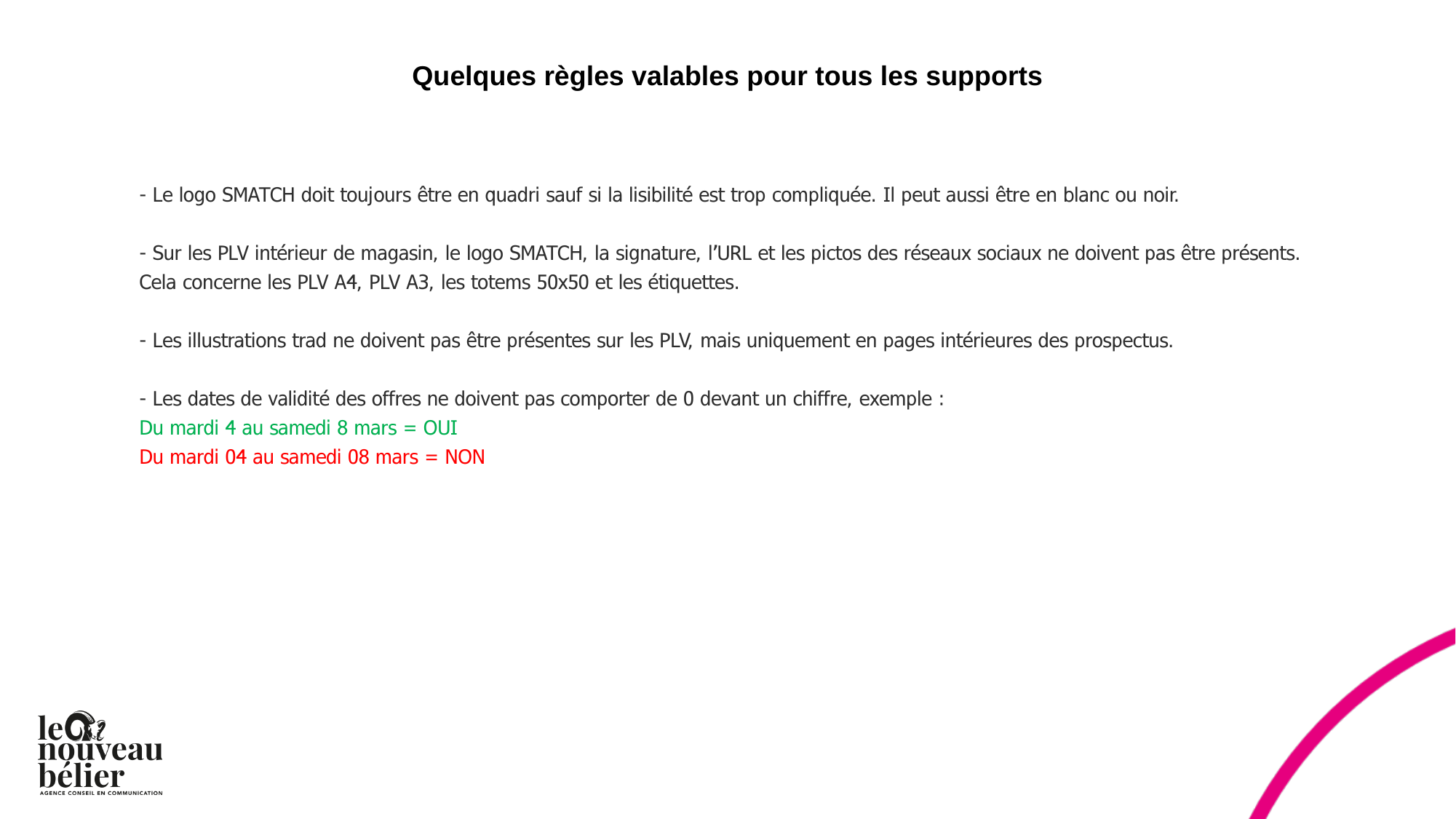

# Quelques règles valables pour tous les supports
- Le logo SMATCH doit toujours être en quadri sauf si la lisibilité est trop compliquée. Il peut aussi être en blanc ou noir.

- Sur les PLV intérieur de magasin, le logo SMATCH, la signature, l’URL et les pictos des réseaux sociaux ne doivent pas être présents.
Cela concerne les PLV A4, PLV A3, les totems 50x50 et les étiquettes.

- Les illustrations trad ne doivent pas être présentes sur les PLV, mais uniquement en pages intérieures des prospectus.

- Les dates de validité des offres ne doivent pas comporter de 0 devant un chiffre, exemple :
Du mardi 4 au samedi 8 mars = OUI
Du mardi 04 au samedi 08 mars = NON